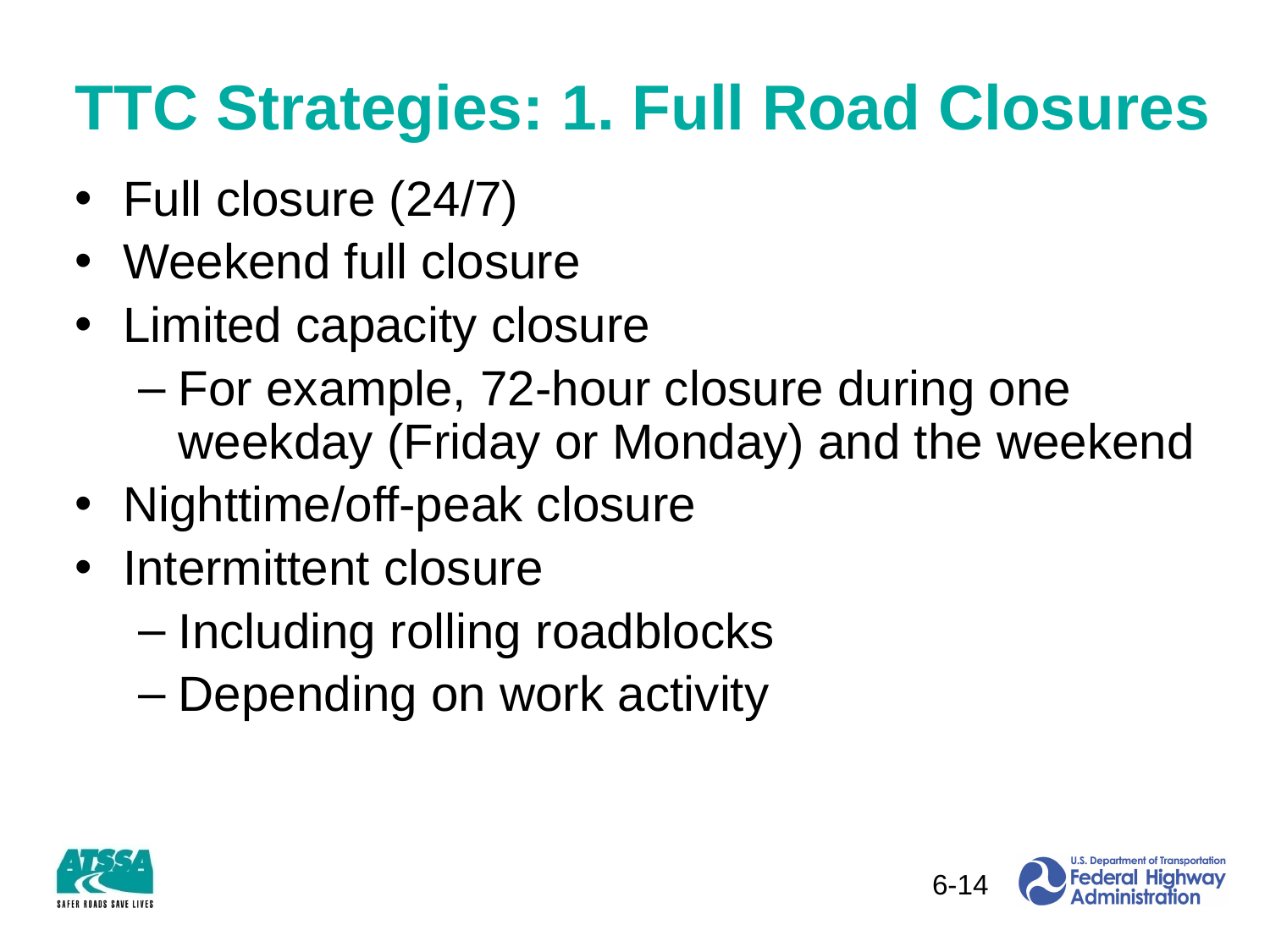

# TTC Strategies: 1. Full Road Closures
Full closure (24/7)
Weekend full closure
Limited capacity closure
For example, 72-hour closure during one weekday (Friday or Monday) and the weekend
Nighttime/off-peak closure
Intermittent closure
Including rolling roadblocks
Depending on work activity